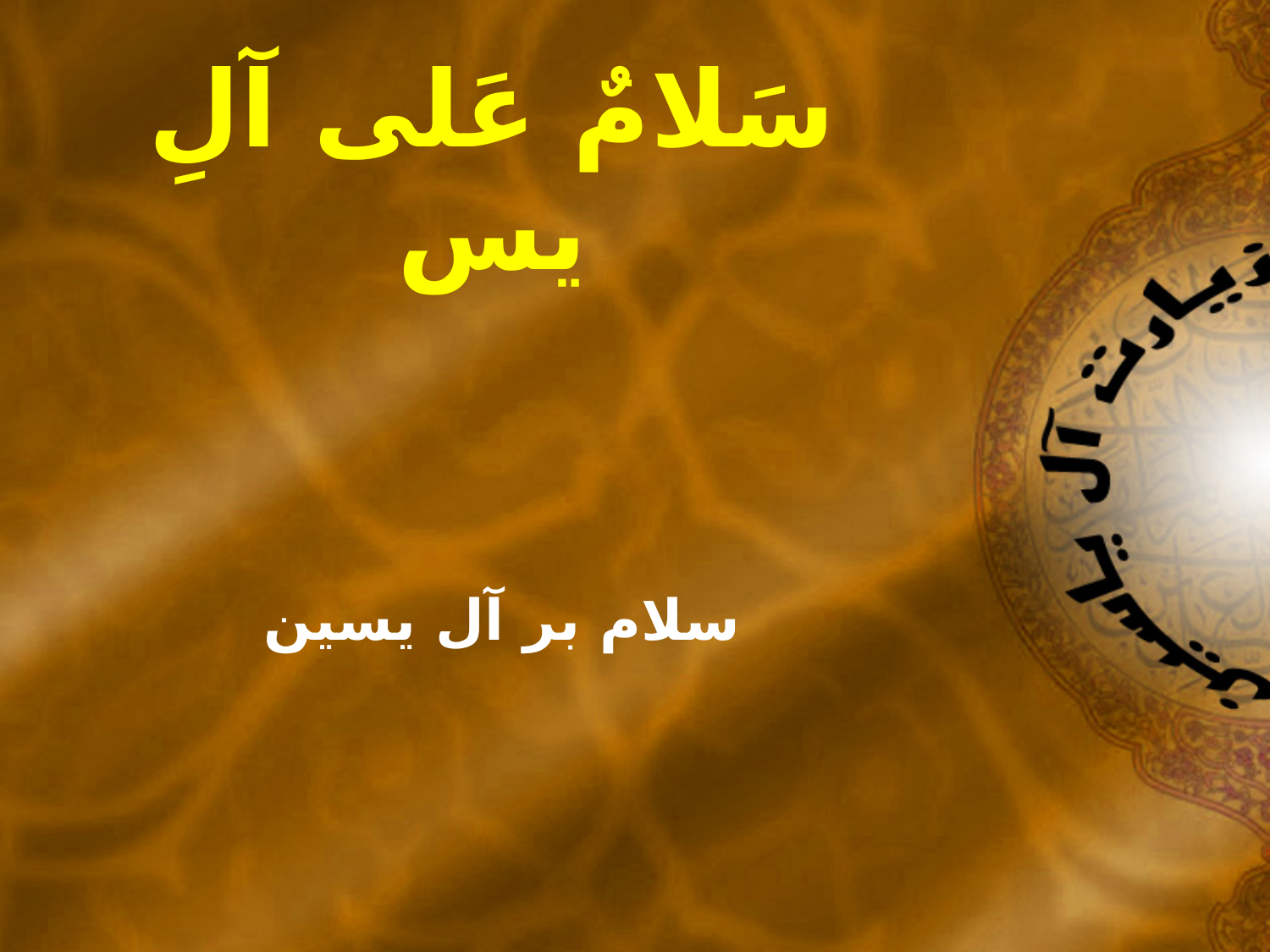

سَلامٌ عَلى آلِ يس
سلام بر آل يسين